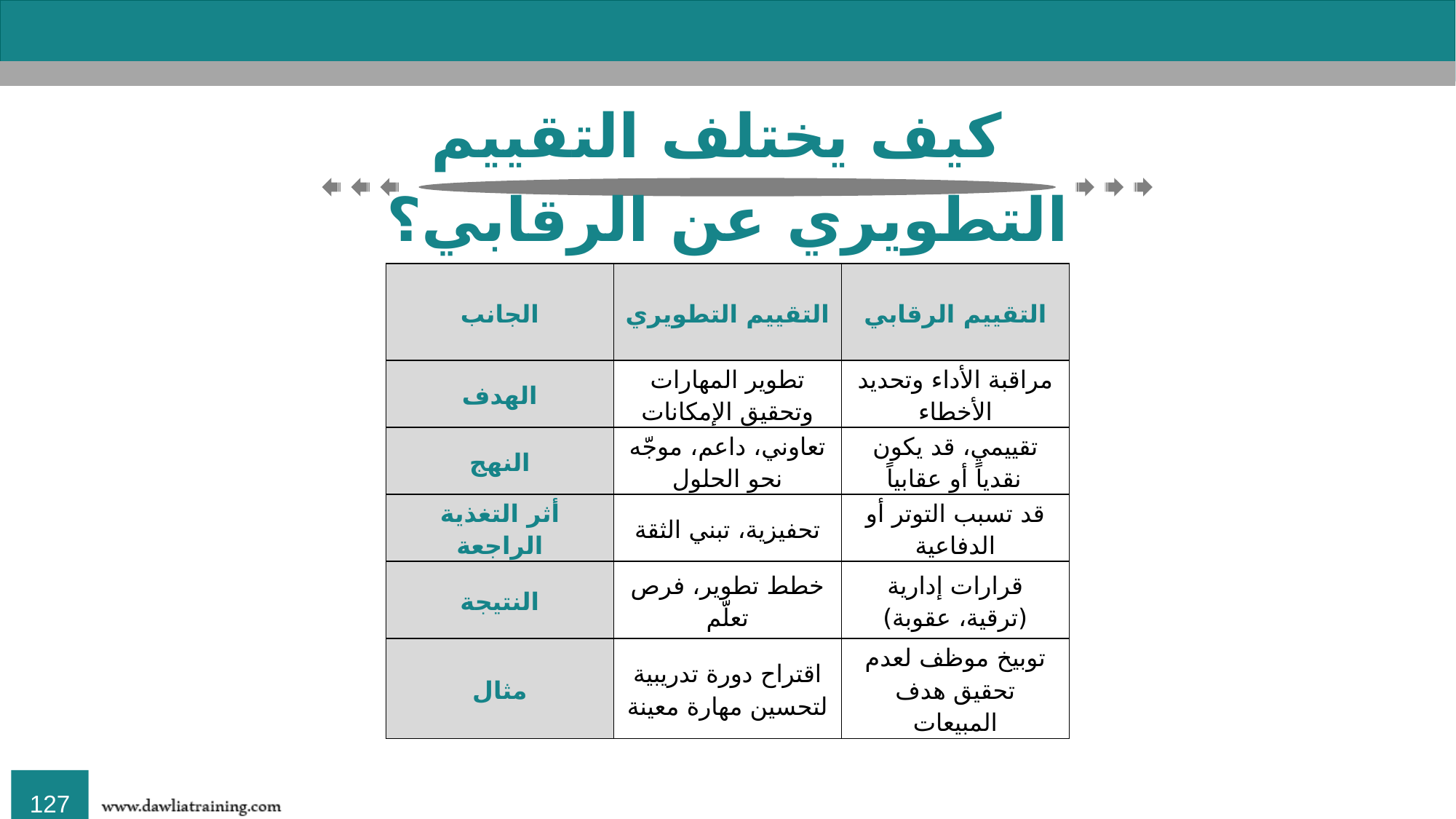

كيف يختلف التقييم التطويري عن الرقابي؟

| الجانب | التقييم التطويري | التقييم الرقابي |
| --- | --- | --- |
| الهدف | تطوير المهارات وتحقيق الإمكانات | مراقبة الأداء وتحديد الأخطاء |
| النهج | تعاوني، داعم، موجّه نحو الحلول | تقييمي، قد يكون نقدياً أو عقابياً |
| أثر التغذية الراجعة | تحفيزية، تبني الثقة | قد تسبب التوتر أو الدفاعية |
| النتيجة | خطط تطوير، فرص تعلّم | قرارات إدارية (ترقية، عقوبة) |
| مثال | اقتراح دورة تدريبية لتحسين مهارة معينة | توبيخ موظف لعدم تحقيق هدف المبيعات |